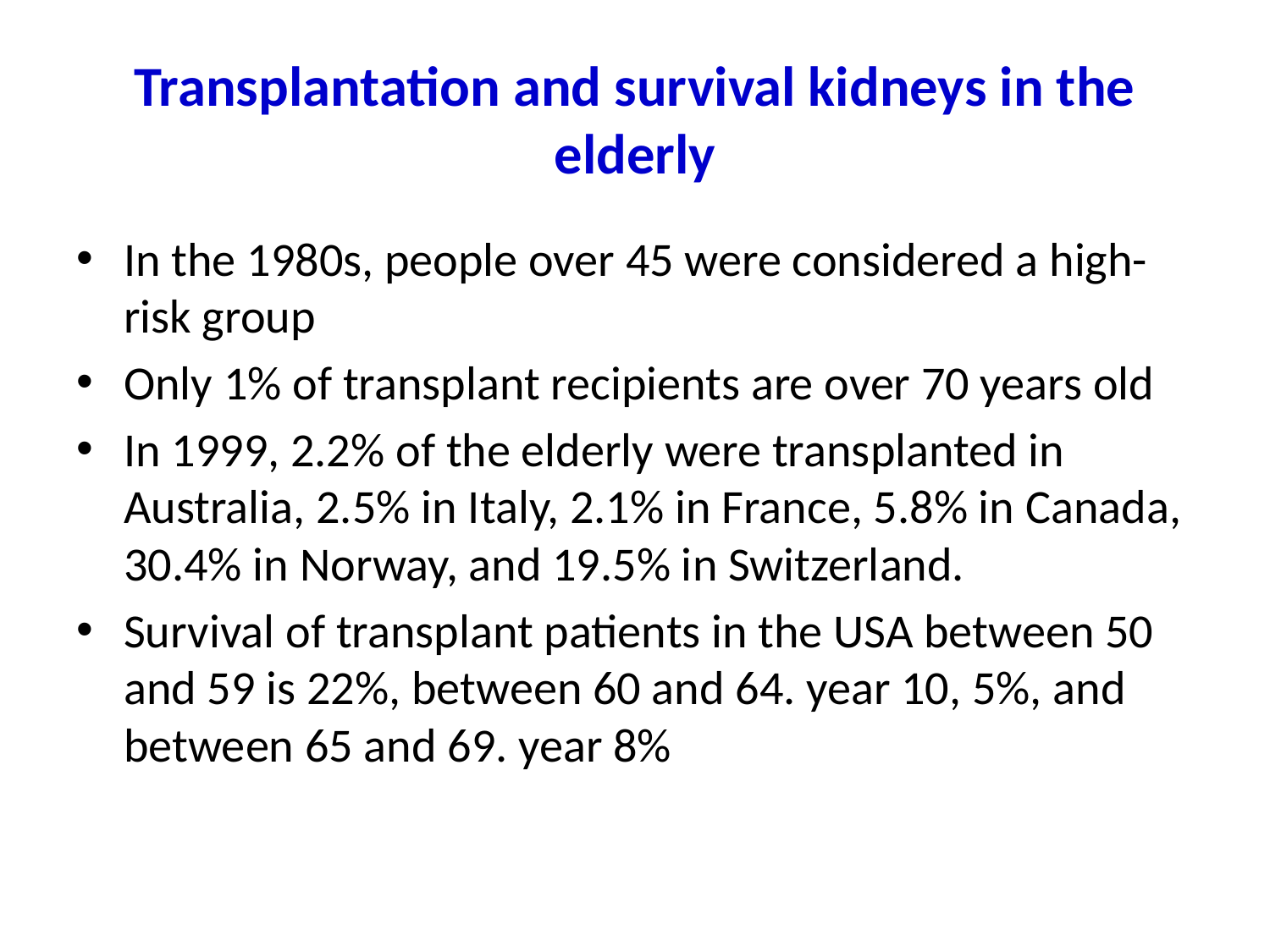

# Transplantation and survival kidneys in the elderly
In the 1980s, people over 45 were considered a high-risk group
Only 1% of transplant recipients are over 70 years old
In 1999, 2.2% of the elderly were transplanted in Australia, 2.5% in Italy, 2.1% in France, 5.8% in Canada, 30.4% in Norway, and 19.5% in Switzerland.
Survival of transplant patients in the USA between 50 and 59 is 22%, between 60 and 64. year 10, 5%, and between 65 and 69. year 8%